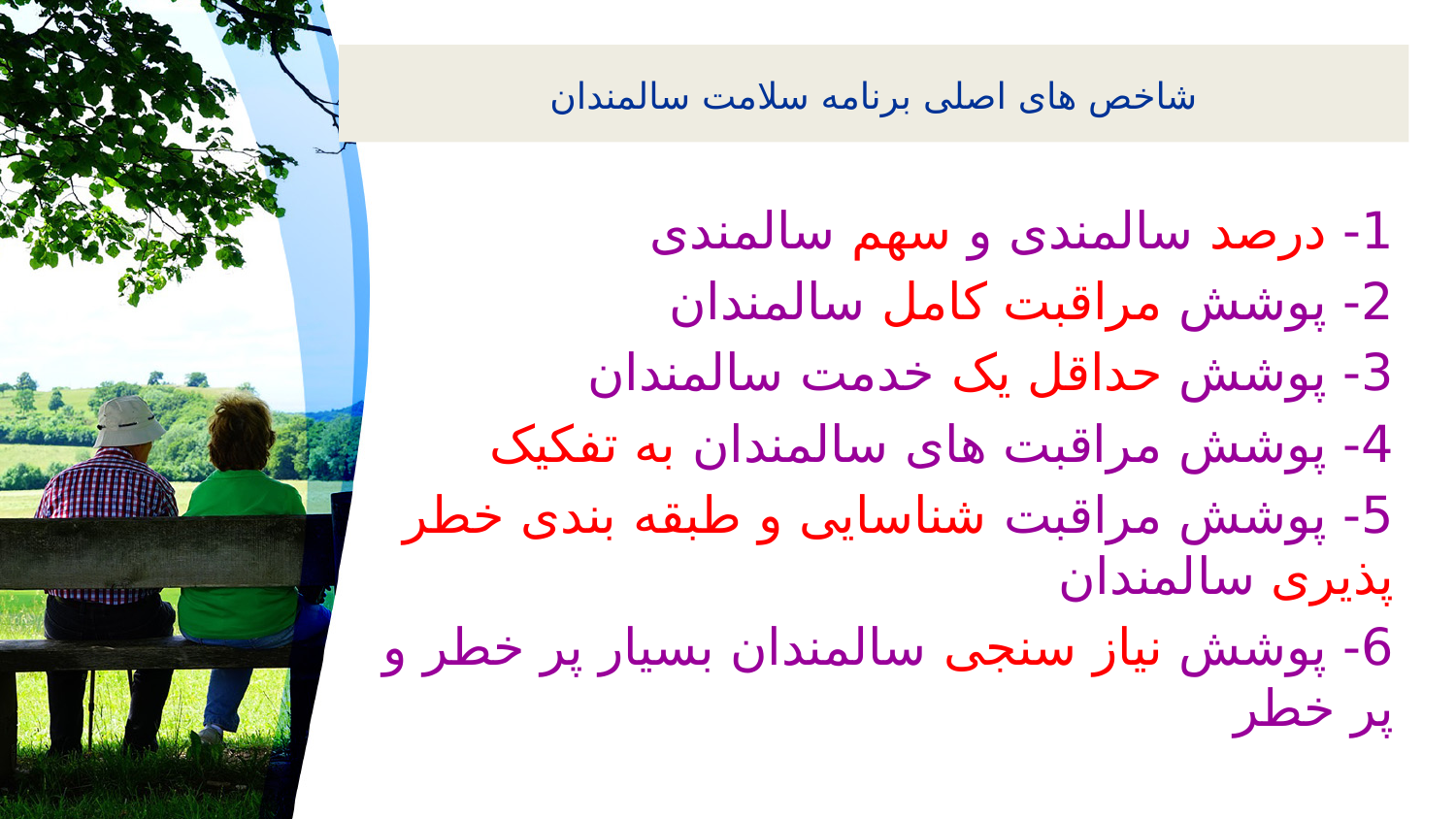

# شاخص های اصلی برنامه سلامت سالمندان
1- درصد سالمندی و سهم سالمندی
2- پوشش مراقبت کامل سالمندان
3- پوشش حداقل یک خدمت سالمندان
4- پوشش مراقبت های سالمندان به تفکیک
5- پوشش مراقبت شناسایی و طبقه بندی خطر پذیری سالمندان
6- پوشش نیاز سنجی سالمندان بسیار پر خطر و پر خطر